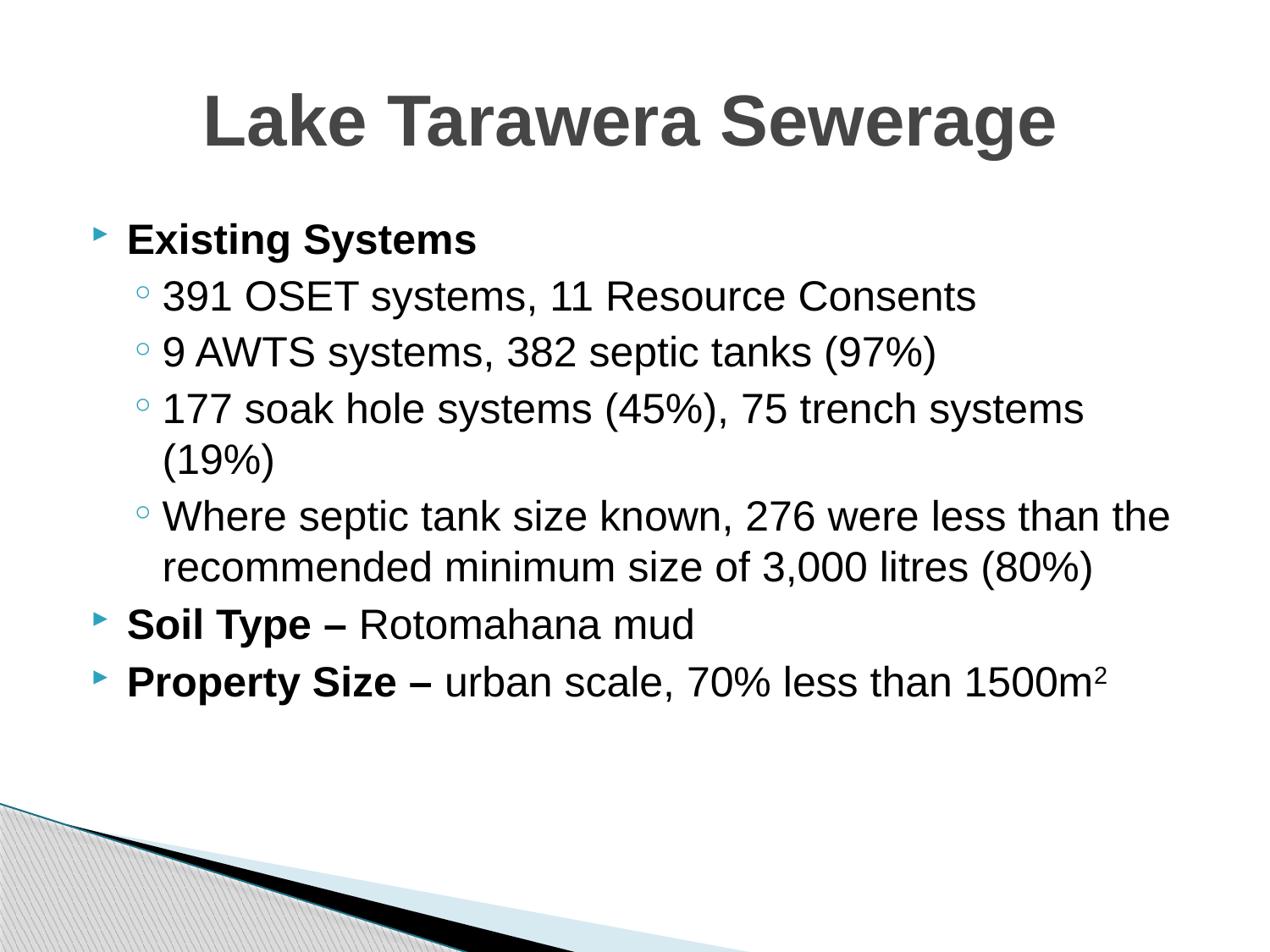

# Lake Tarawera Sewerage
Existing Systems
391 OSET systems, 11 Resource Consents
9 AWTS systems, 382 septic tanks (97%)
177 soak hole systems (45%), 75 trench systems (19%)
Where septic tank size known, 276 were less than the recommended minimum size of 3,000 litres (80%)
Soil Type – Rotomahana mud
Property Size – urban scale, 70% less than 1500m2